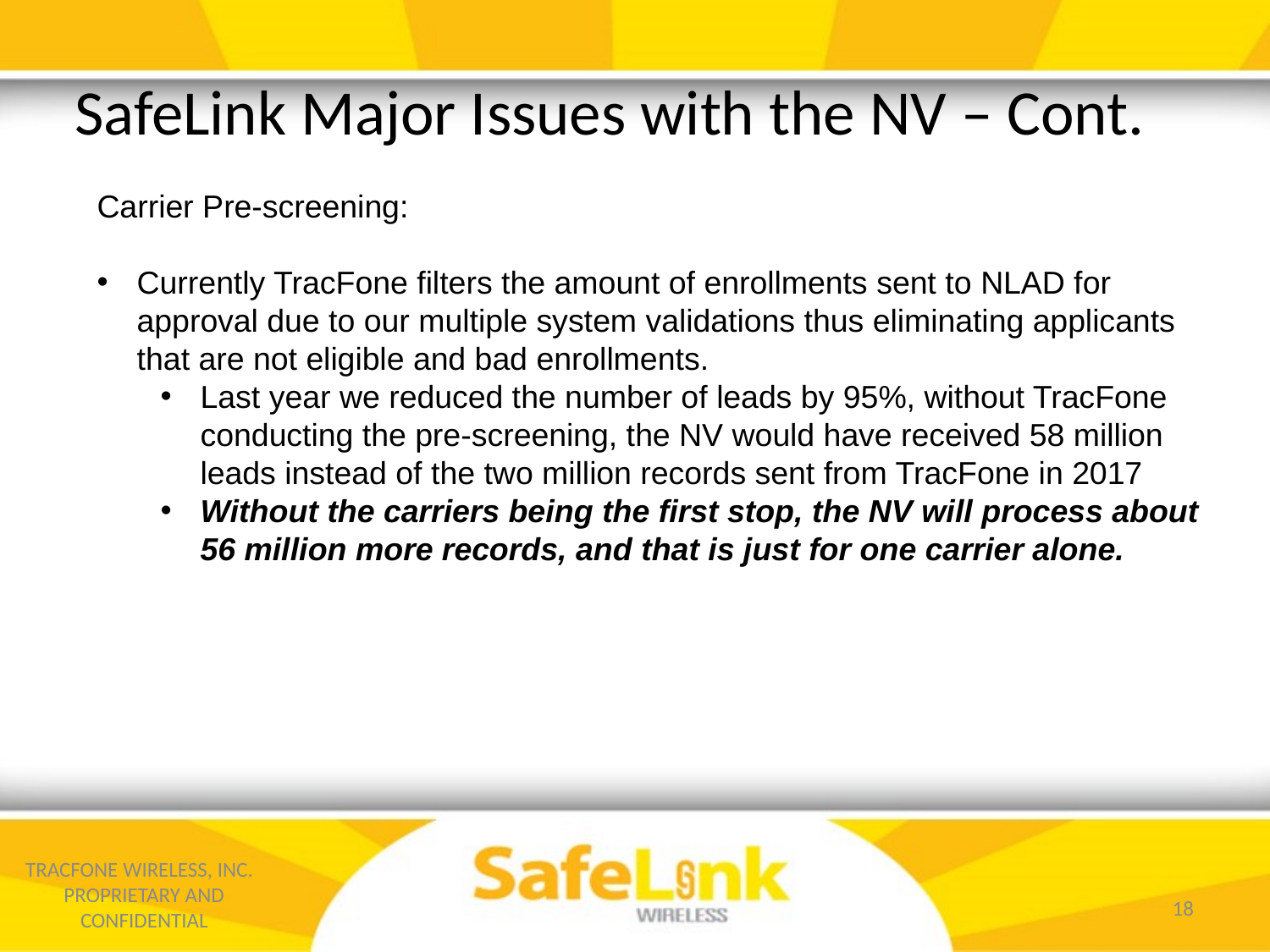

SafeLink Major Issues with the NV – Cont.
Carrier Pre-screening:

Currently TracFone filters the amount of enrollments sent to NLAD for approval due to our multiple system validations thus eliminating applicants that are not eligible and bad enrollments.
Last year we reduced the number of leads by 95%, without TracFone conducting the pre-screening, the NV would have received 58 million leads instead of the two million records sent from TracFone in 2017
Without the carriers being the first stop, the NV will process about 56 million more records, and that is just for one carrier alone.

TRACFONE WIRELESS, INC.   PROPRIETARY AND CONFIDENTIAL
18